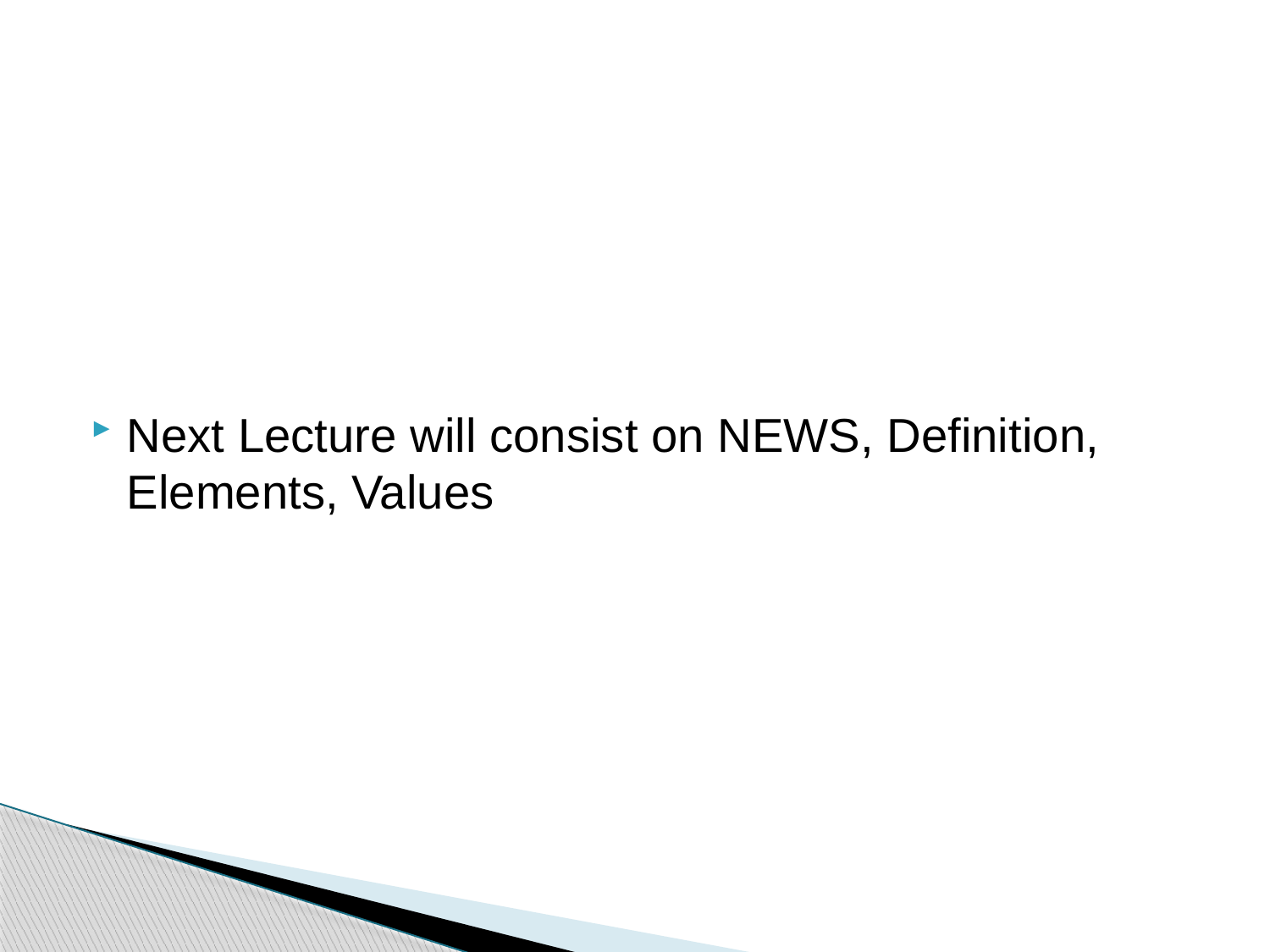

#

Next Lecture will consist on NEWS, Definition, Elements, Values